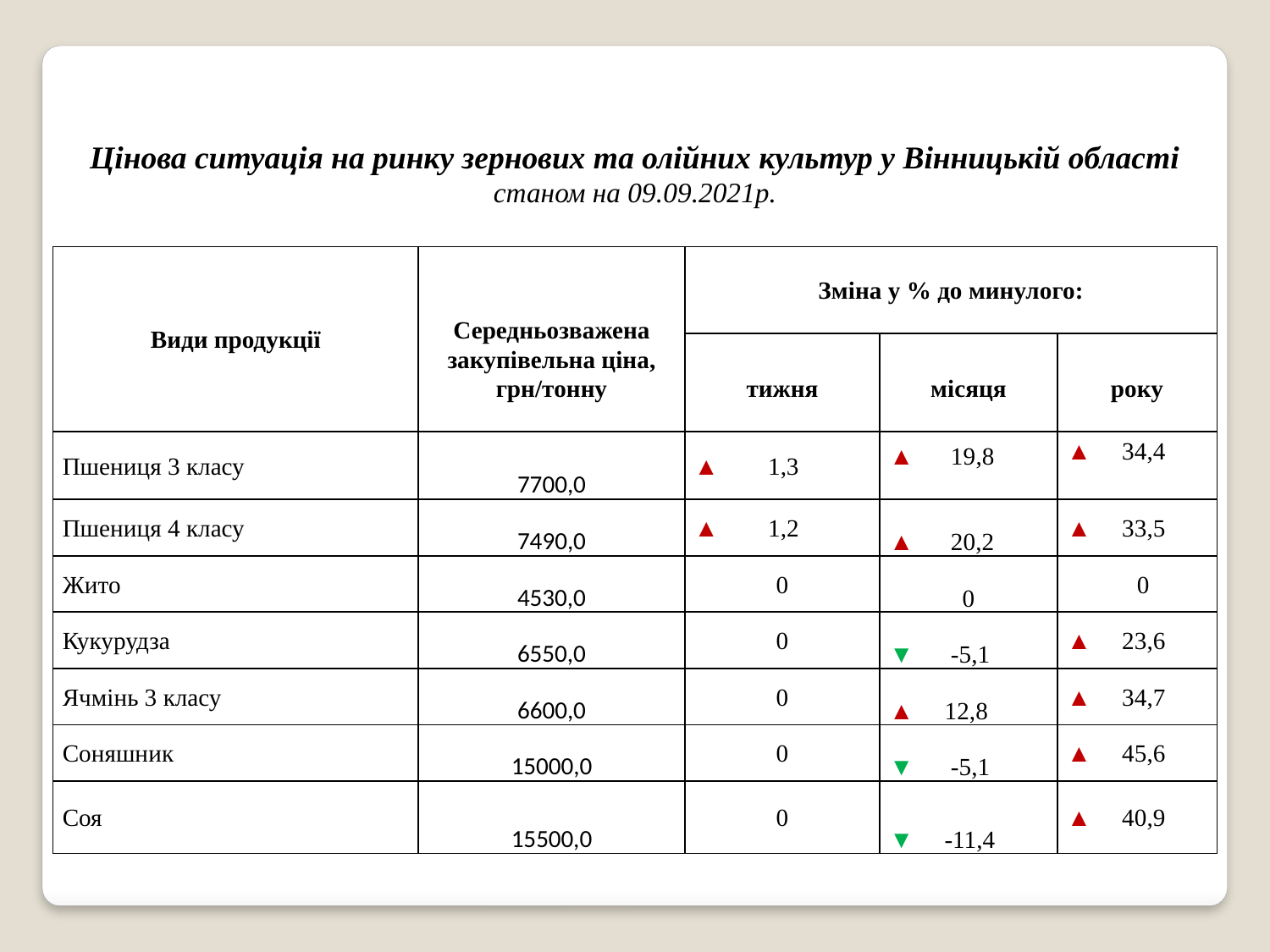

| Цінова ситуація на ринку зернових та олійних культур у Вінницькій області станом на 09.09.2021р. |  |  |  |  |
| --- | --- | --- | --- | --- |
| Види продукції | Середньозважена закупівельна ціна, грн/тонну | Зміна у % до минулого: |  |  |
|  |  | тижня | місяця | року |
| Пшениця 3 класу | 7700,0 | ▲ 1,3 | ▲ 19,8 | ▲ 34,4 |
| Пшениця 4 класу | 7490,0 | ▲ 1,2 | ▲ 20,2 | ▲ 33,5 |
| Жито | 4530,0 | 0 | 0 | 0 |
| Кукурудза | 6550,0 | 0 | ▼ -5,1 | ▲ 23,6 |
| Ячмінь 3 класу | 6600,0 | 0 | ▲ 12,8 | ▲ 34,7 |
| Соняшник | 15000,0 | 0 | ▼ -5,1 | ▲ 45,6 |
| Соя | 15500,0 | 0 | ▼ -11,4 | ▲ 40,9 |